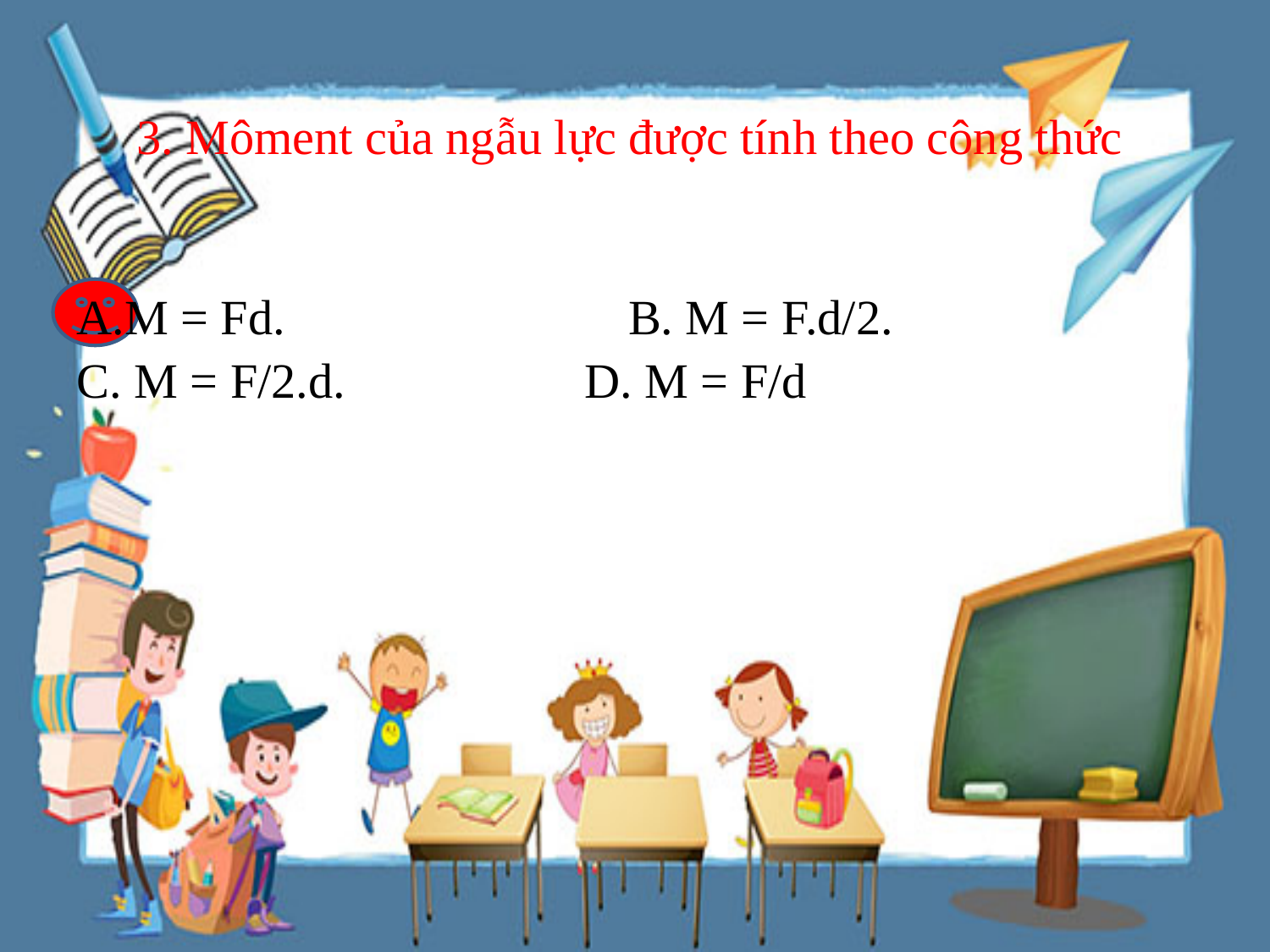

3. Môment của ngẫu lực được tính theo công thức

M = Fd.		          B. M = F.d/2.
C. M = F/2.d.		D. M = F/d